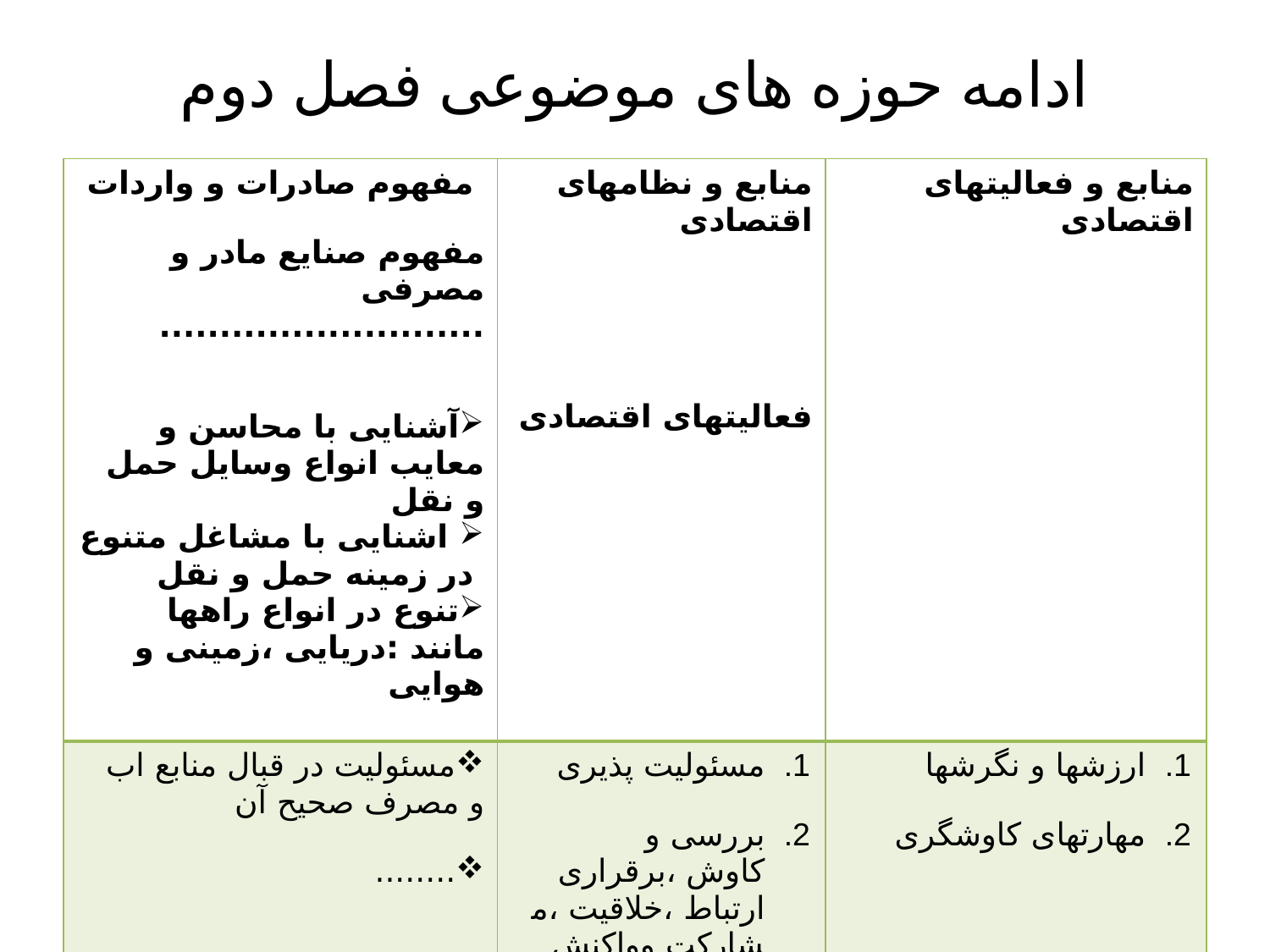

# ادامه حوزه های موضوعی فصل دوم
| مفهوم صادرات و واردات مفهوم صنایع مادر و مصرفی ........................... آشنایی با محاسن و معایب انواع وسایل حمل و نقل اشنایی با مشاغل متنوع در زمینه حمل و نقل تنوع در انواع راهها مانند :دریایی ،زمینی و هوایی | منابع و نظامهای اقتصادی فعالیتهای اقتصادی | منابع و فعالیتهای اقتصادی |
| --- | --- | --- |
| مسئولیت در قبال منابع اب و مصرف صحیح آن ........ | مسئولیت پذیری بررسی و کاوش ،برقراری ارتباط ،خلاقیت ،مشارکت وواکنش شخصی و اظهار نظر | ارزشها و نگرشها مهارتهای کاوشگری |